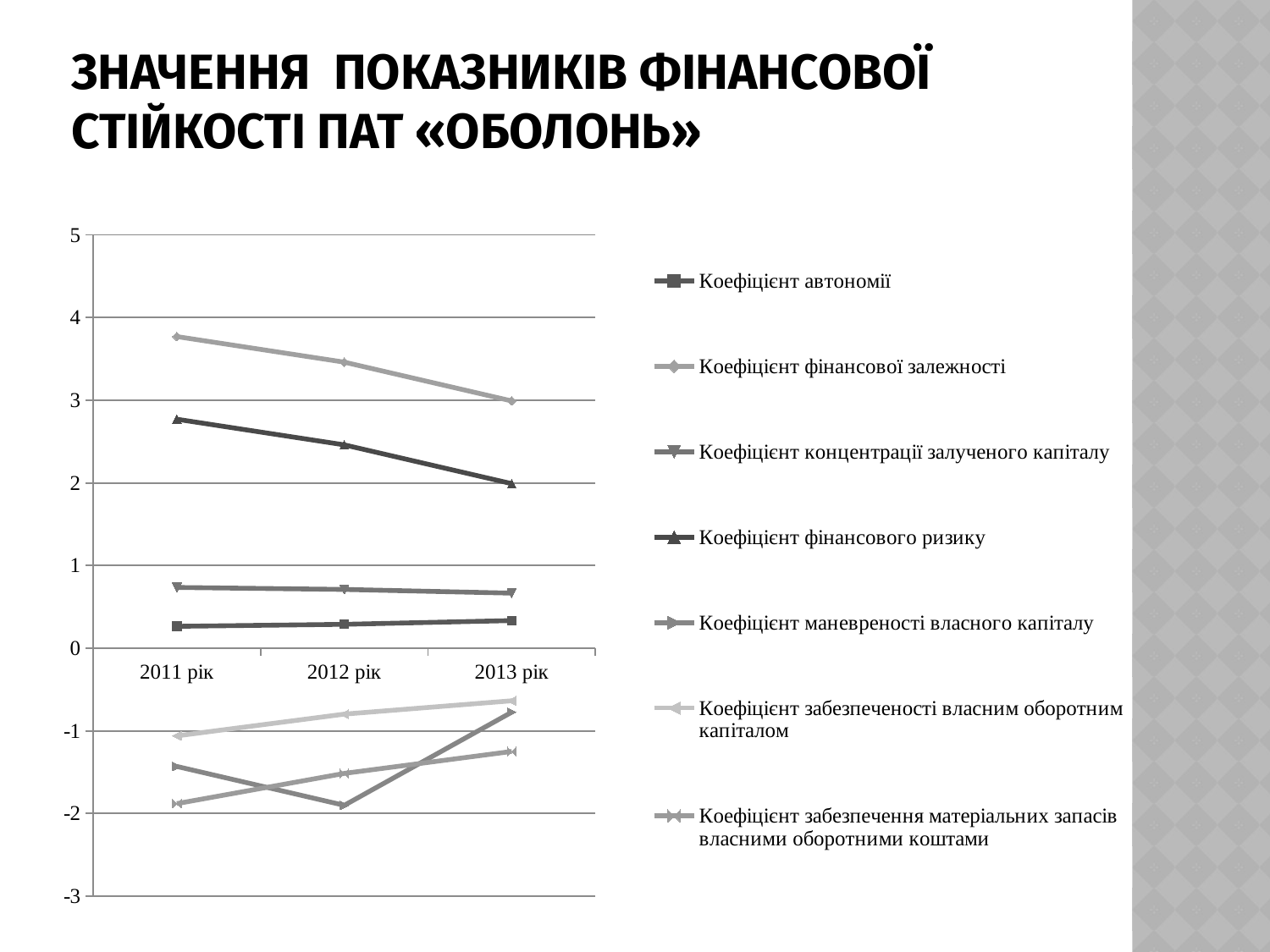

# Значення  показників фінансової стійкості ПАТ «Оболонь»

### Chart

| Category | Коефіцієнт автономії | Коефіцієнт фінансової залежності | Коефіцієнт концентрації залученого капіталу | Коефіцієнт фінансового ризику | Коефіцієнт маневреності власного капіталу | Коефіцієнт забезпеченості власним оборотним капіталом | Коефіцієнт забезпечення матеріальних запасів власними оборотними коштами |
|---|---|---|---|---|---|---|---|
| 2011 рік | 0.265 | 3.77 | 0.7350000000000007 | 2.77 | -1.43 | -1.06 | -1.8800000000000001 |
| 2012 рік | 0.2890000000000003 | 3.46 | 0.7110000000000006 | 2.46 | -1.9000000000000001 | -0.797 | -1.514 |
| 2013 рік | 0.334000000000001 | 2.9909999999999997 | 0.666000000000002 | 1.991 | -0.7740000000000018 | -0.6360000000000018 | -1.2489999999999968 |